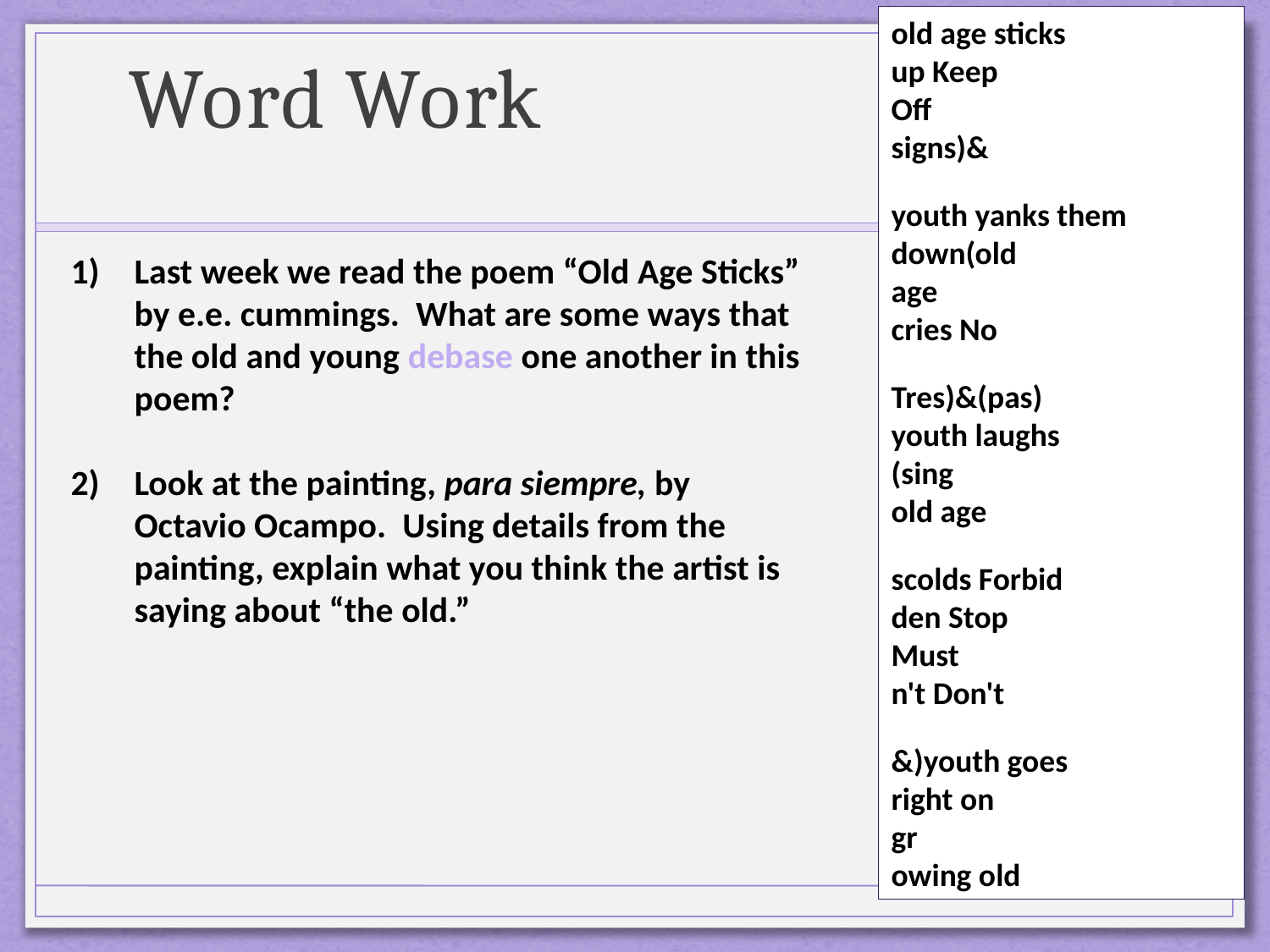

# Word Work
old age sticks
up Keep
Off
signs)&

youth yanks them
down(old
age
cries No

Tres)&(pas)
youth laughs
(sing
old age

scolds Forbid
den Stop
Must
n't Don't

&)youth goes
right on
gr
owing old
Last week we read the poem “Old Age Sticks” by e.e. cummings.  What are some ways that the old and young debase one another in this poem?

Look at the painting, para siempre, by Octavio Ocampo.  Using details from the painting, explain what you think the artist is saying about “the old.”